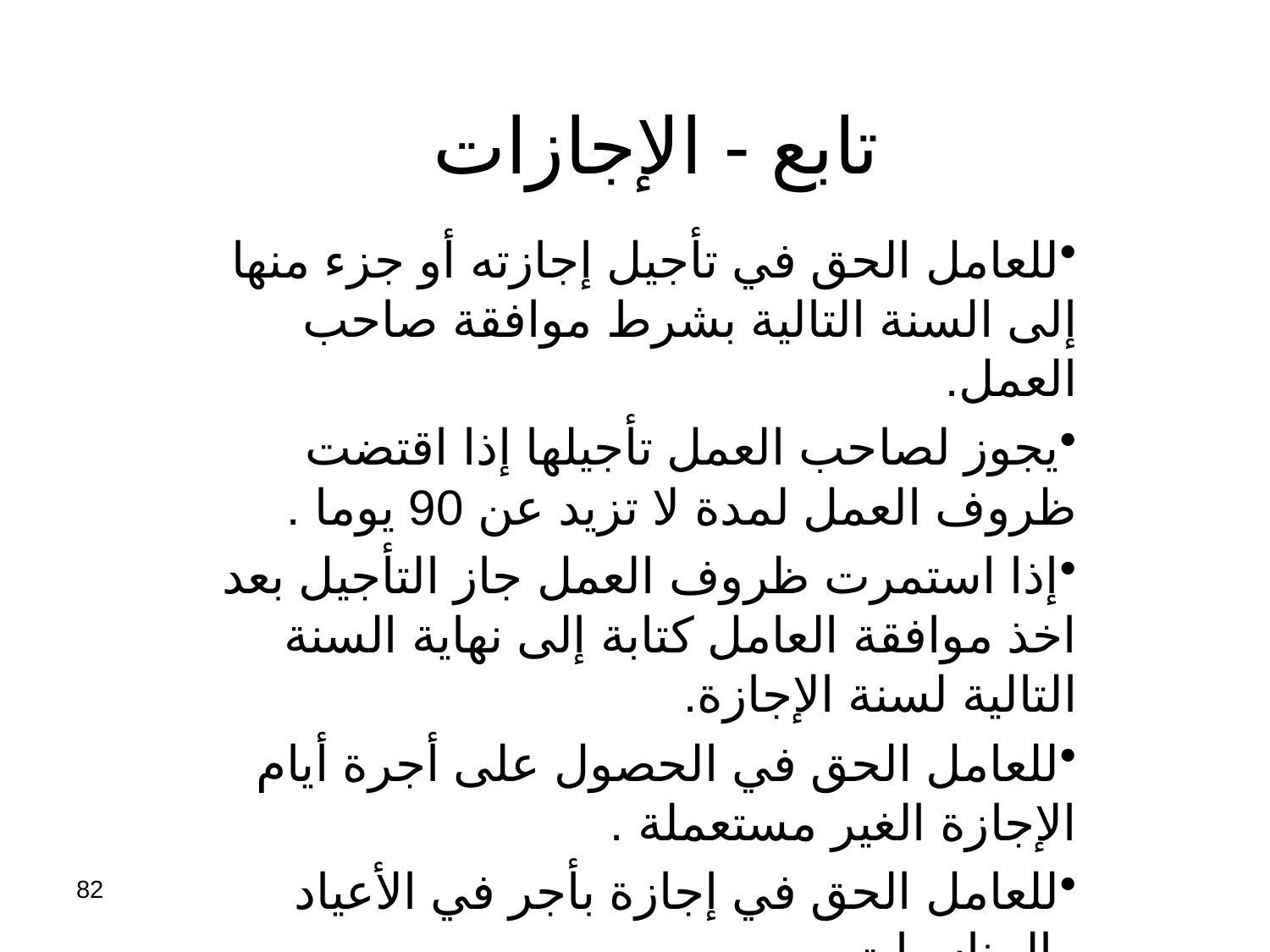

# تابع - الإجازات
للعامل الحق في تأجيل إجازته أو جزء منها إلى السنة التالية بشرط موافقة صاحب العمل.
يجوز لصاحب العمل تأجيلها إذا اقتضت ظروف العمل لمدة لا تزيد عن 90 يوما .
إذا استمرت ظروف العمل جاز التأجيل بعد اخذ موافقة العامل كتابة إلى نهاية السنة التالية لسنة الإجازة.
للعامل الحق في الحصول على أجرة أيام الإجازة الغير مستعملة .
للعامل الحق في إجازة بأجر في الأعياد والمناسبات.
                                                    م 110
82